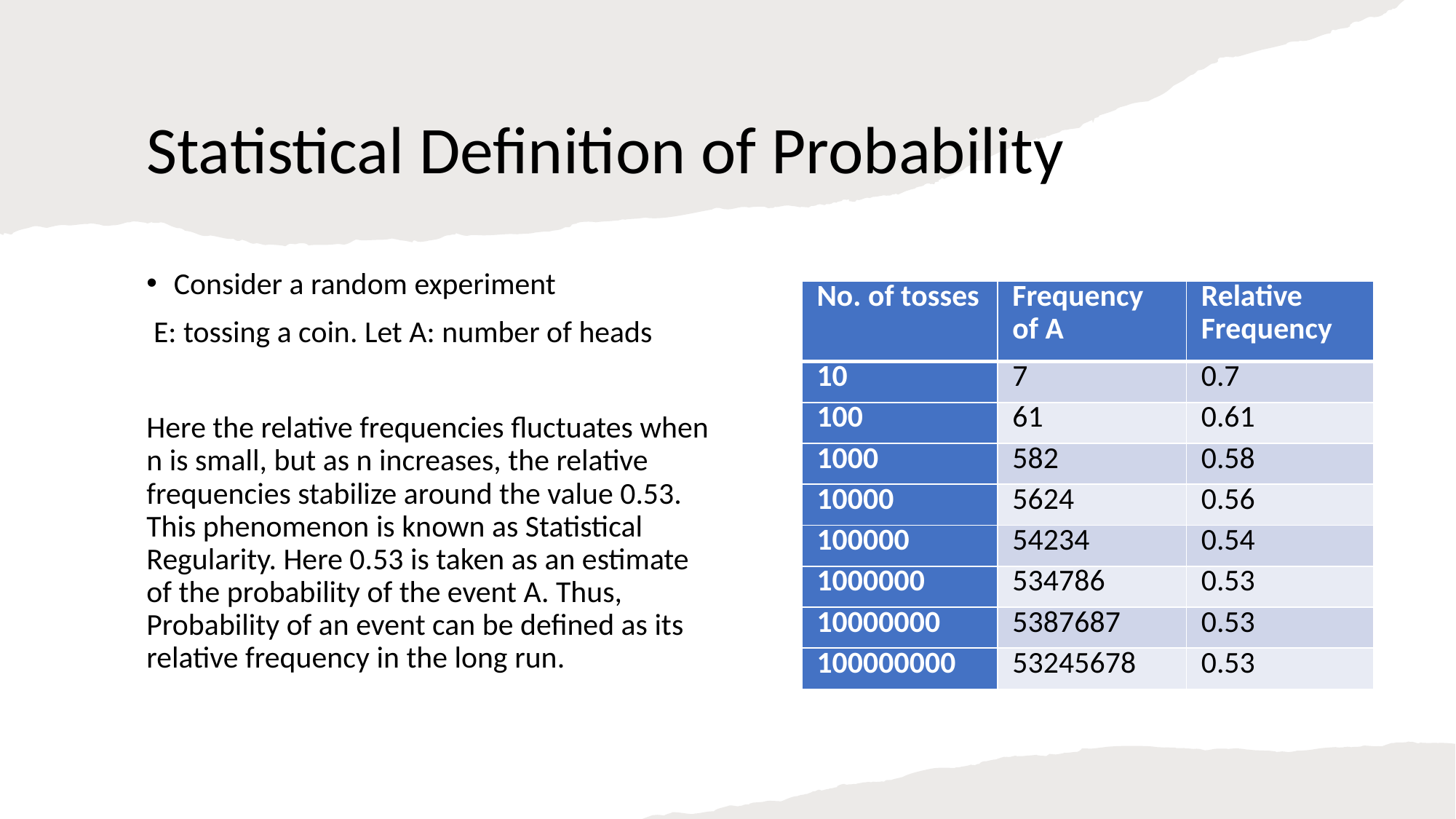

# Statistical Definition of Probability
Consider a random experiment
 E: tossing a coin. Let A: number of heads

Here the relative frequencies fluctuates when n is small, but as n increases, the relative frequencies stabilize around the value 0.53. This phenomenon is known as Statistical Regularity. Here 0.53 is taken as an estimate of the probability of the event A. Thus, Probability of an event can be defined as its relative frequency in the long run.

| No. of tosses | Frequency of A | Relative Frequency |
| --- | --- | --- |
| 10 | 7 | 0.7 |
| 100 | 61 | 0.61 |
| 1000 | 582 | 0.58 |
| 10000 | 5624 | 0.56 |
| 100000 | 54234 | 0.54 |
| 1000000 | 534786 | 0.53 |
| 10000000 | 5387687 | 0.53 |
| 100000000 | 53245678 | 0.53 |